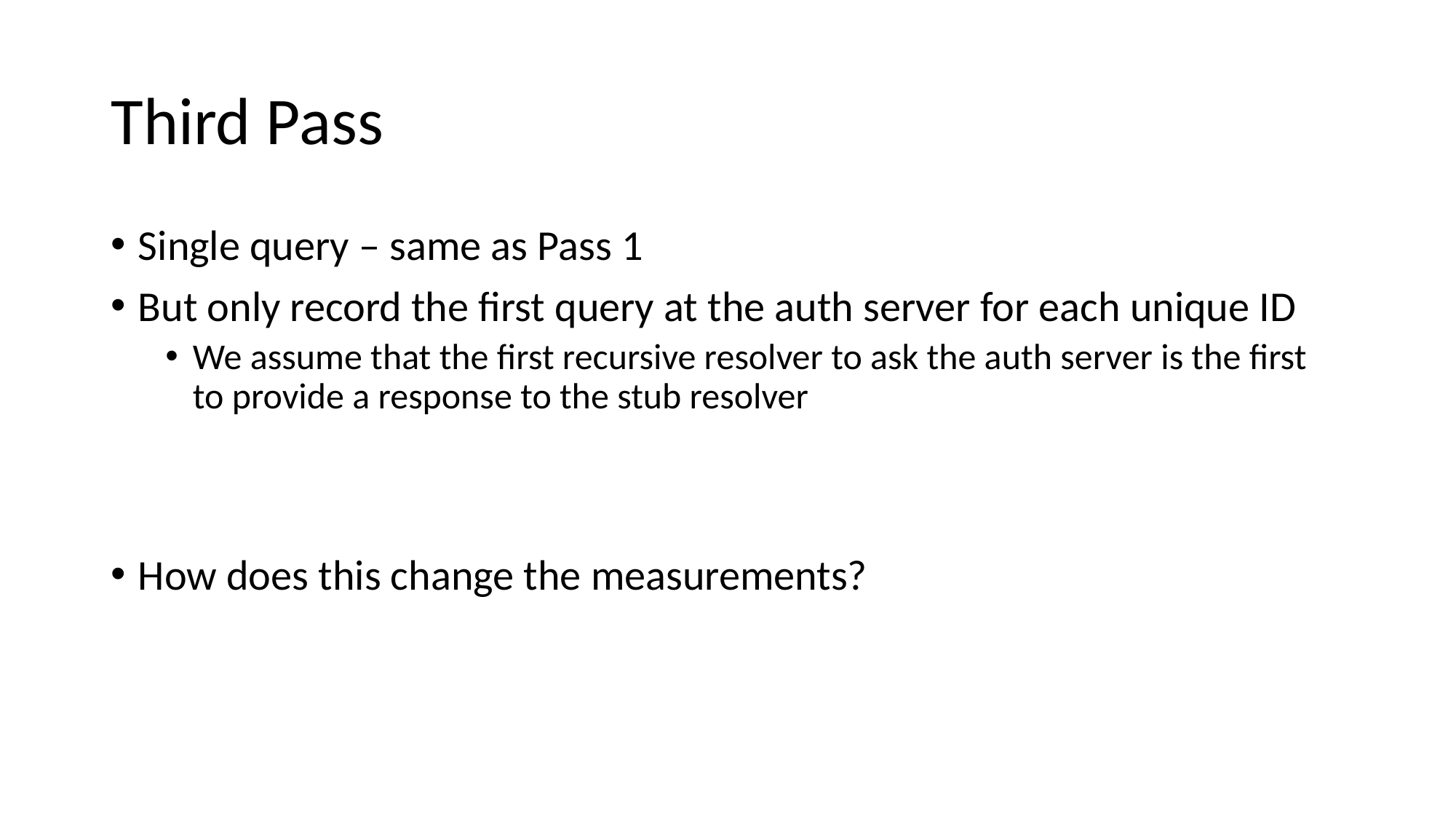

# Third Pass
Single query – same as Pass 1
But only record the first query at the auth server for each unique ID
We assume that the first recursive resolver to ask the auth server is the first to provide a response to the stub resolver

How does this change the measurements?